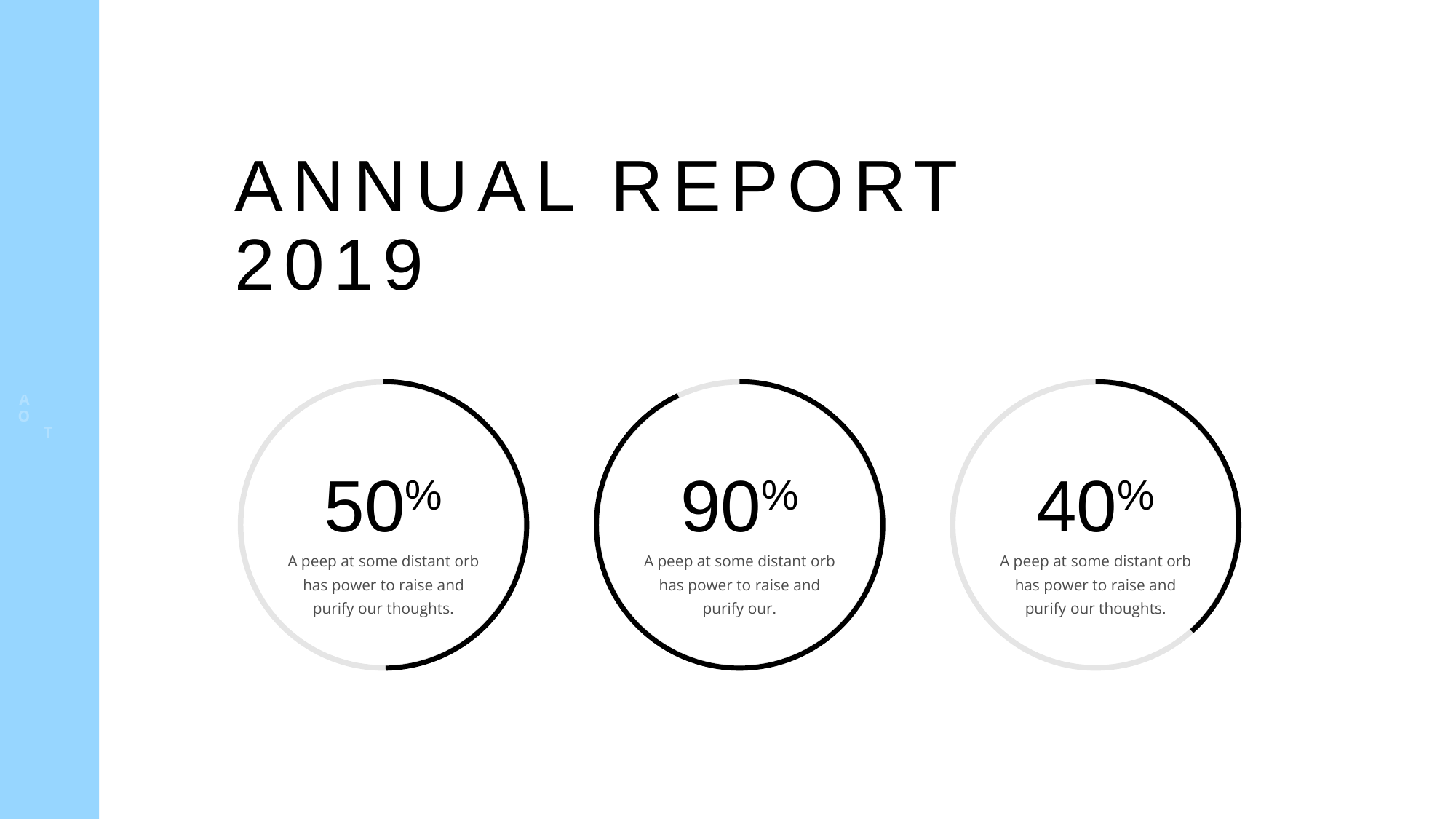

ABOUT
# ANNUAL REPORT 2019
50%
A peep at some distant orb has power to raise and purify our thoughts.

90%
A peep at some distant orb has power to raise and purify our.

40%
A peep at some distant orb has power to raise and purify our thoughts.